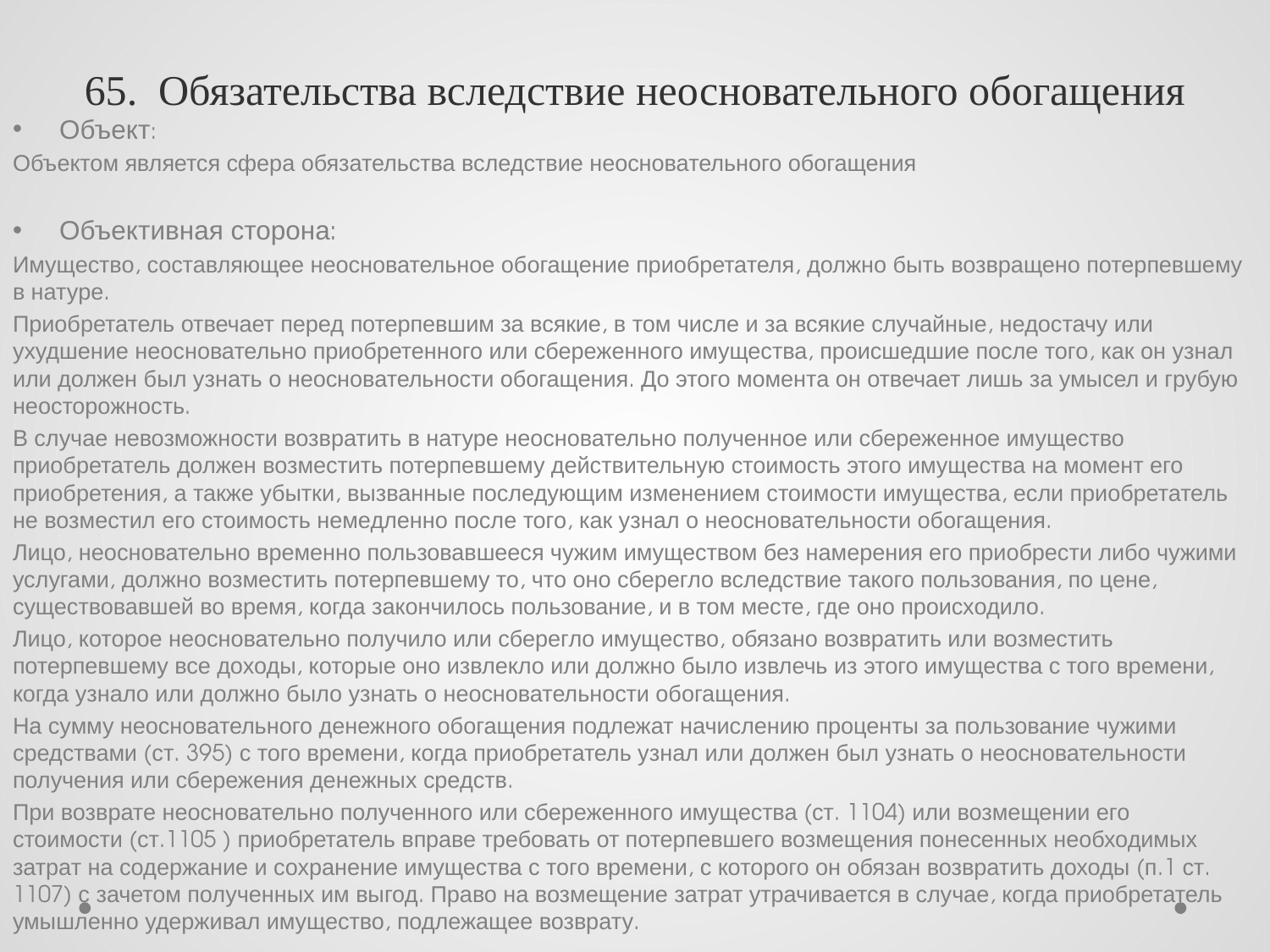

# 65.  Обязательства вследствие неосновательного обогащения
Объект:
Объектом является сфера обязательства вследствие неосновательного обогащения

Объективная сторона:
Имущество, составляющее неосновательное обогащение приобретателя, должно быть возвращено потерпевшему в натуре.
Приобретатель отвечает перед потерпевшим за всякие, в том числе и за всякие случайные, недостачу или ухудшение неосновательно приобретенного или сбереженного имущества, происшедшие после того, как он узнал или должен был узнать о неосновательности обогащения. До этого момента он отвечает лишь за умысел и грубую неосторожность.
В случае невозможности возвратить в натуре неосновательно полученное или сбереженное имущество приобретатель должен возместить потерпевшему действительную стоимость этого имущества на момент его приобретения, а также убытки, вызванные последующим изменением стоимости имущества, если приобретатель не возместил его стоимость немедленно после того, как узнал о неосновательности обогащения.
Лицо, неосновательно временно пользовавшееся чужим имуществом без намерения его приобрести либо чужими услугами, должно возместить потерпевшему то, что оно сберегло вследствие такого пользования, по цене, существовавшей во время, когда закончилось пользование, и в том месте, где оно происходило.
Лицо, которое неосновательно получило или сберегло имущество, обязано возвратить или возместить потерпевшему все доходы, которые оно извлекло или должно было извлечь из этого имущества с того времени, когда узнало или должно было узнать о неосновательности обогащения.
На сумму неосновательного денежного обогащения подлежат начислению проценты за пользование чужими средствами (ст. 395) с того времени, когда приобретатель узнал или должен был узнать о неосновательности получения или сбережения денежных средств.
При возврате неосновательно полученного или сбереженного имущества (ст. 1104) или возмещении его стоимости (ст.1105 ) приобретатель вправе требовать от потерпевшего возмещения понесенных необходимых затрат на содержание и сохранение имущества с того времени, с которого он обязан возвратить доходы (п.1 ст. 1107) с зачетом полученных им выгод. Право на возмещение затрат утрачивается в случае, когда приобретатель умышленно удерживал имущество, подлежащее возврату.